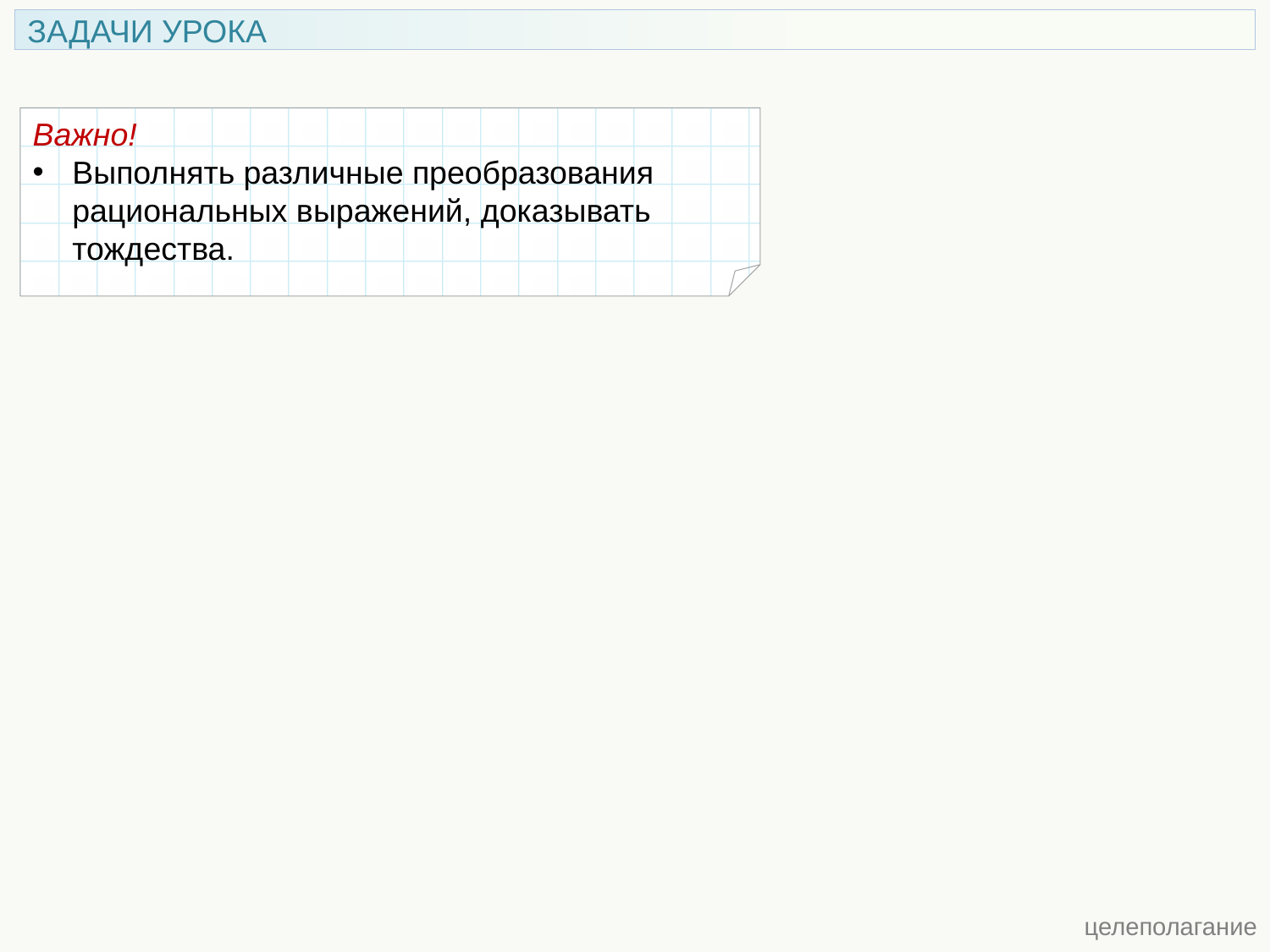

ЗАДАЧИ УРОКА

Важно!
Выполнять различные преобразования рациональных выражений, доказывать тождества.
  целеполагание